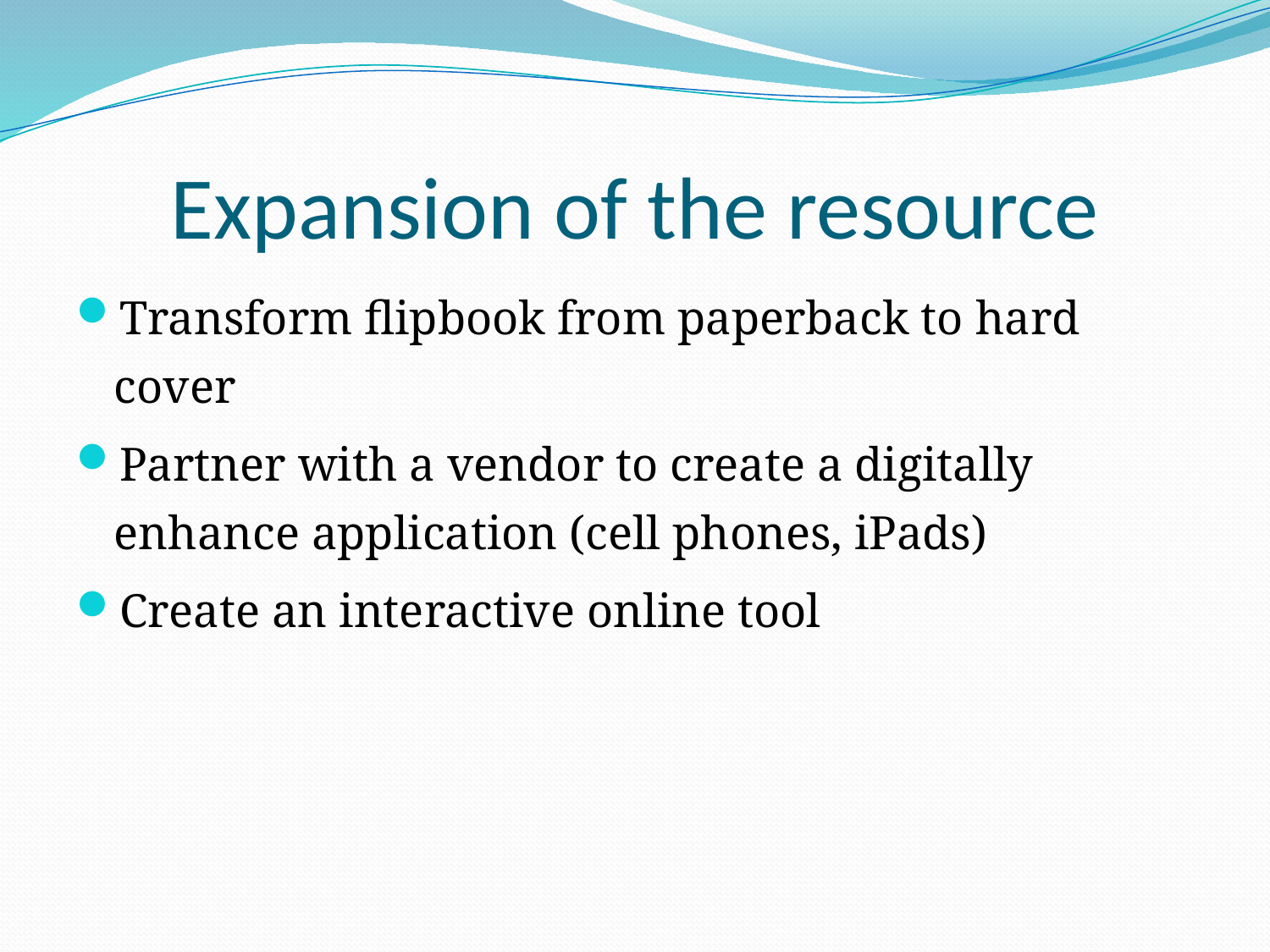

# Expansion of the resource
Transform flipbook from paperback to hard cover
Partner with a vendor to create a digitally enhance application (cell phones, iPads)
Create an interactive online tool